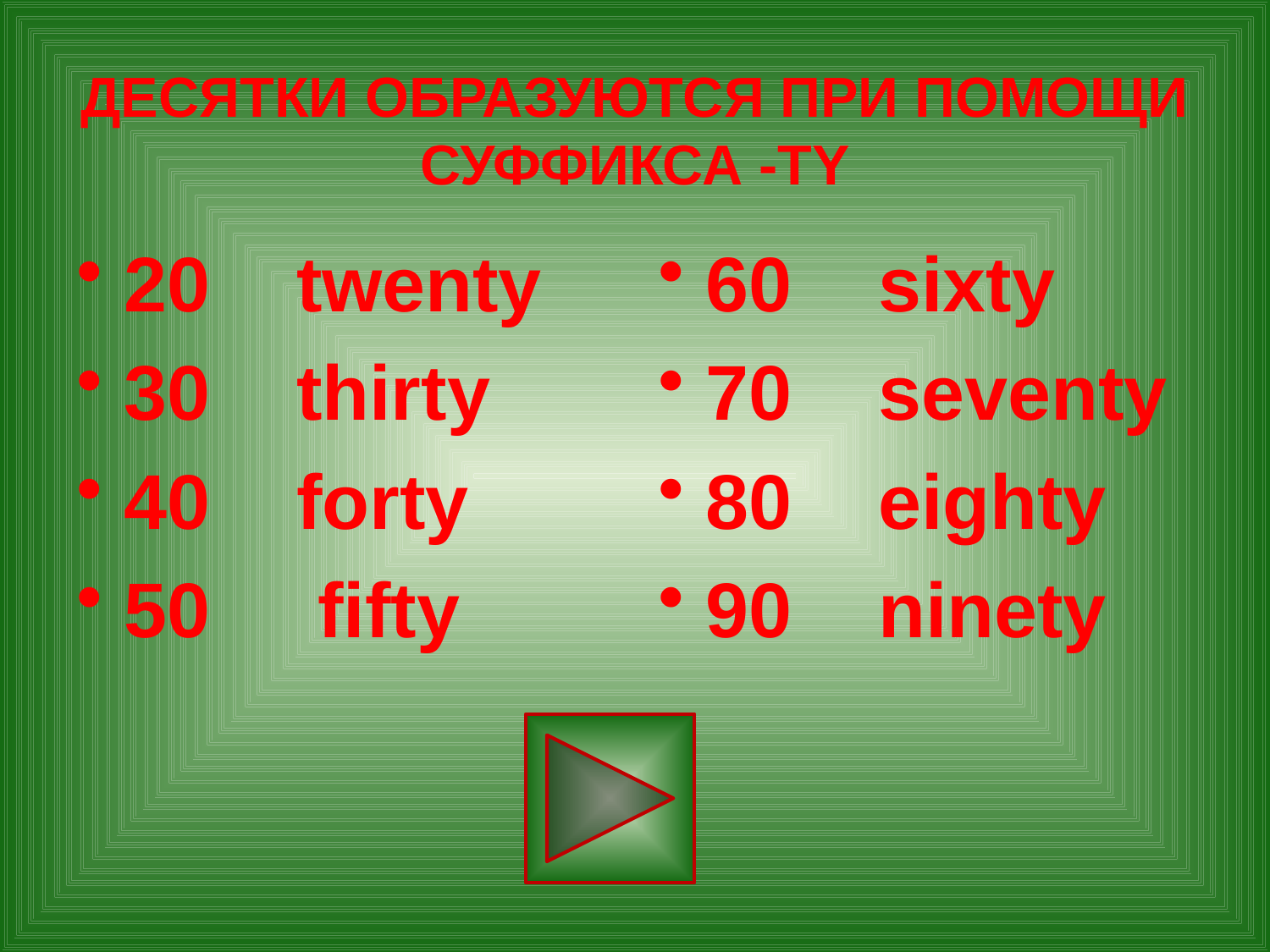

# ДЕСЯТКИ ОБРАЗУЮТСЯ ПРИ ПОМОЩИ СУФФИКСА -TY
20    twenty
30    thirty
40    forty
50     fifty
60    sixty
70    seventy
80    eighty
90    ninety